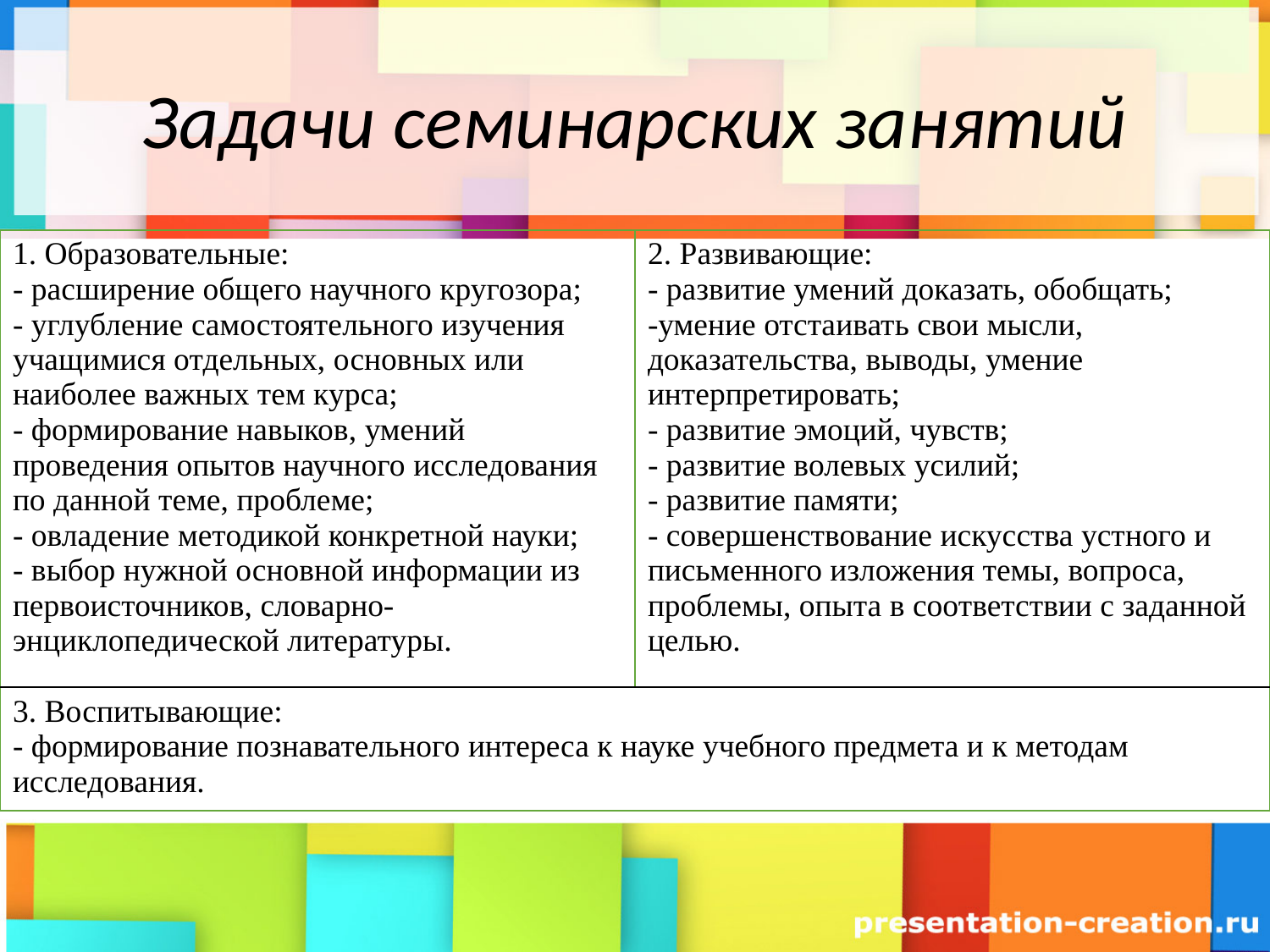

# Задачи семинарских занятий
| 1. Образовательные: - расширение общего научного кругозора; - углубление самостоятельного изучения учащимися отдельных, основных или наиболее важных тем курса; - формирование навыков, умений проведения опытов научного исследования по данной теме, проблеме; - овладение методикой конкретной науки; - выбор нужной основной информации из первоисточников, словарно-энциклопедической литературы. | 2. Развивающие: - развитие умений доказать, обобщать; -умение отстаивать свои мысли, доказательства, выводы, умение интерпретировать; - развитие эмоций, чувств; - развитие волевых усилий; - развитие памяти; - совершенствование искусства устного и письменного изложения темы, вопроса, проблемы, опыта в соответствии с заданной целью. |
| --- | --- |
| 3. Воспитывающие: - формирование познавательного интереса к науке учебного предмета и к методам исследования. |  |